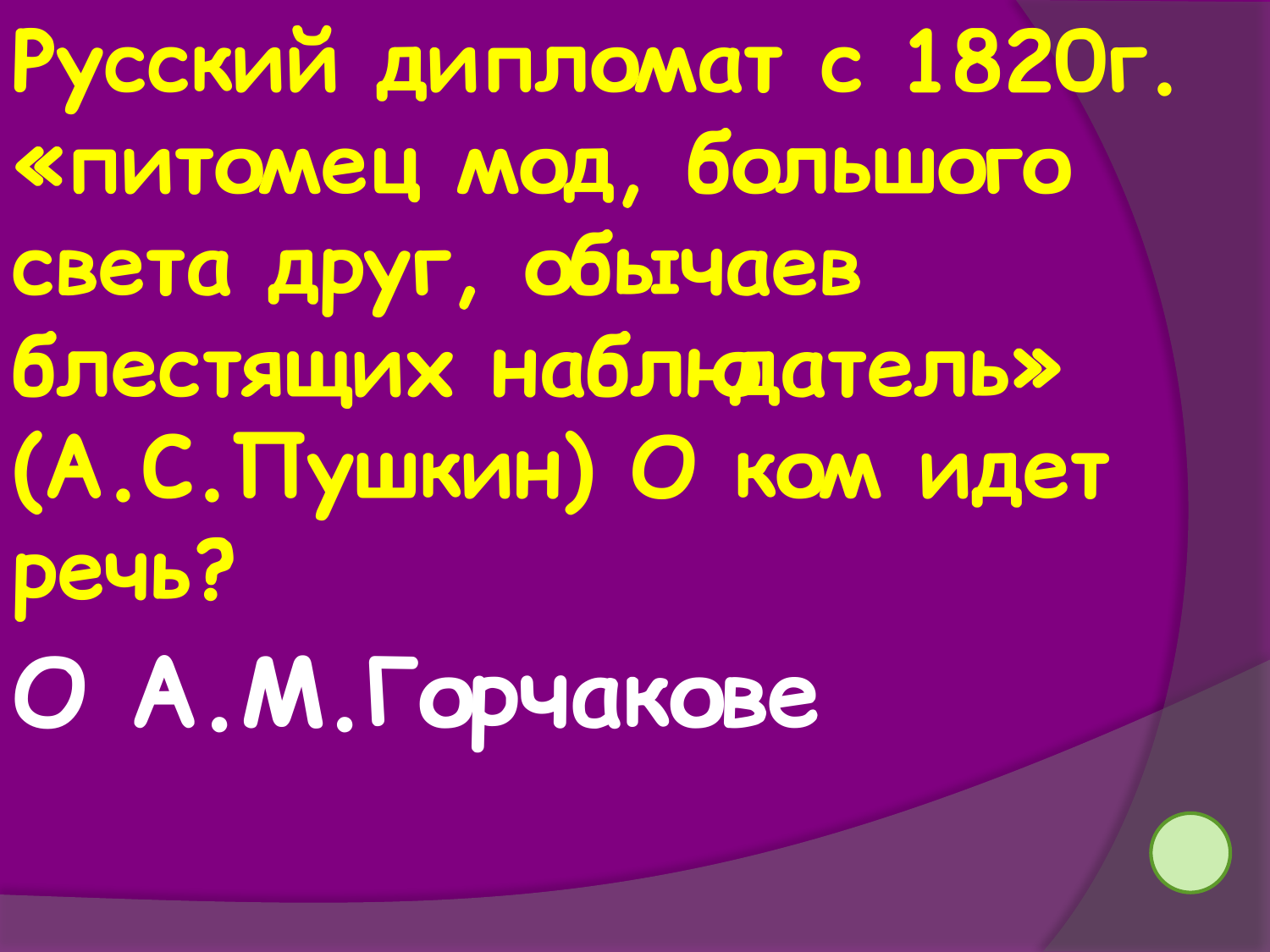

Русский дипломат с 1820г. «питомец мод, большого света друг, обычаев блестящих наблюдатель» (А.С.Пушкин) О ком идет речь?
О А.М.Горчакове